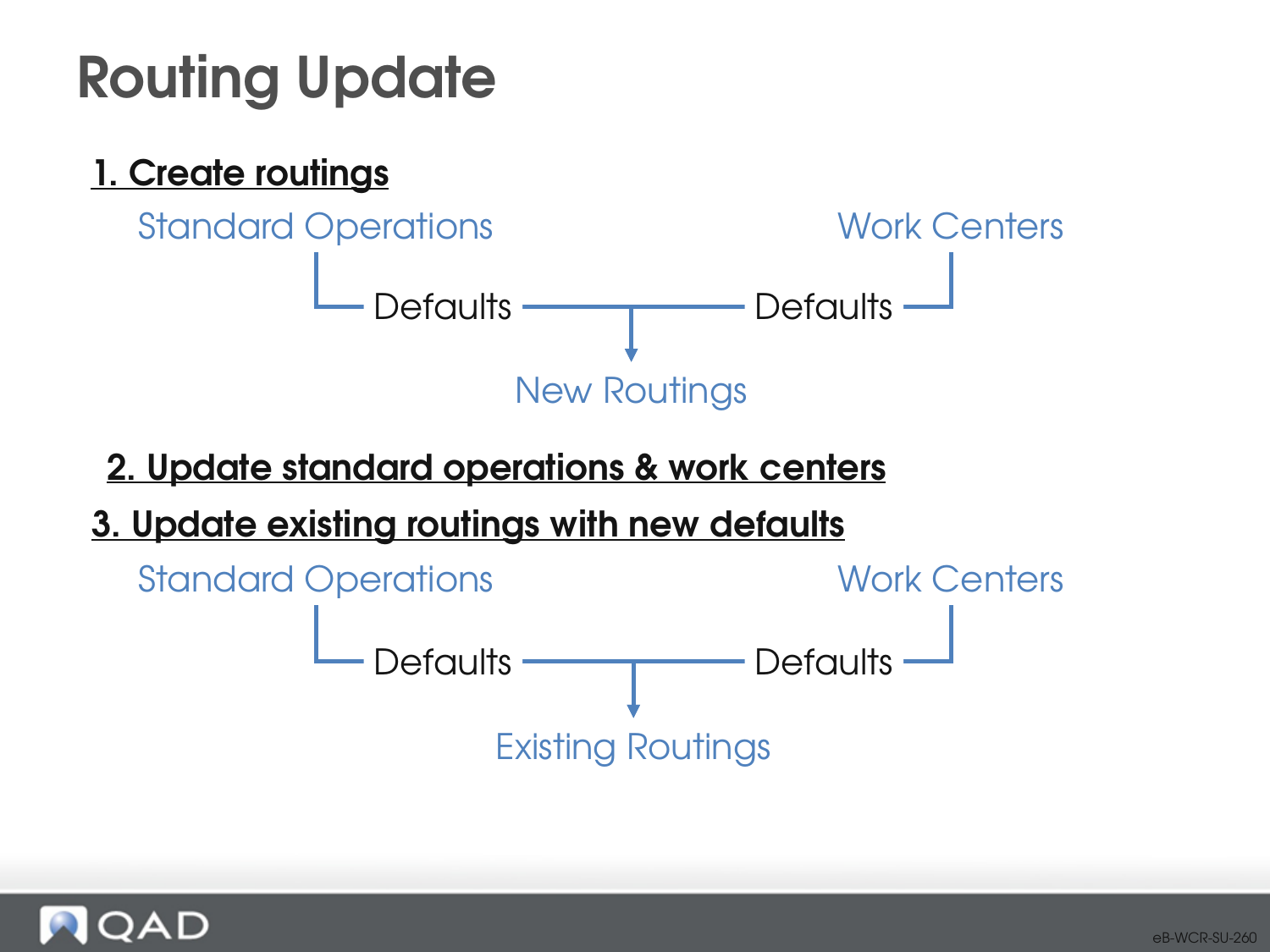

# Routing Update
1. Create routings
Standard Operations
Work Centers
Defaults
Defaults
New Routings
2. Update standard operations & work centers
3. Update existing routings with new defaults
Standard Operations
Work Centers
Defaults
Defaults
Existing Routings
eB-WCR-SU-260